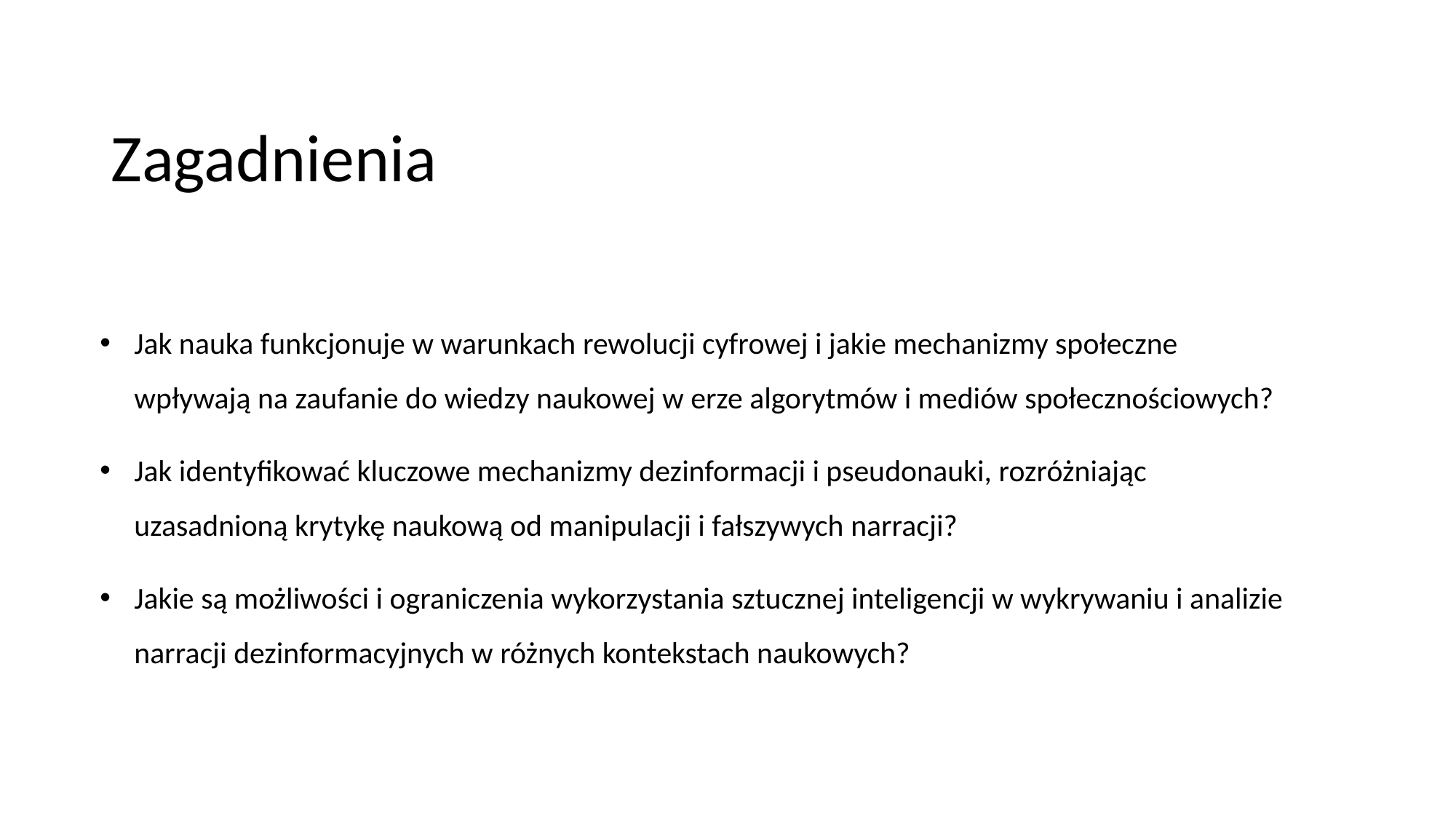

# Zagadnienia
Jak nauka funkcjonuje w warunkach rewolucji cyfrowej i jakie mechanizmy społeczne wpływają na zaufanie do wiedzy naukowej w erze algorytmów i mediów społecznościowych?
Jak identyfikować kluczowe mechanizmy dezinformacji i pseudonauki, rozróżniając uzasadnioną krytykę naukową od manipulacji i fałszywych narracji?
Jakie są możliwości i ograniczenia wykorzystania sztucznej inteligencji w wykrywaniu i analizie narracji dezinformacyjnych w różnych kontekstach naukowych?